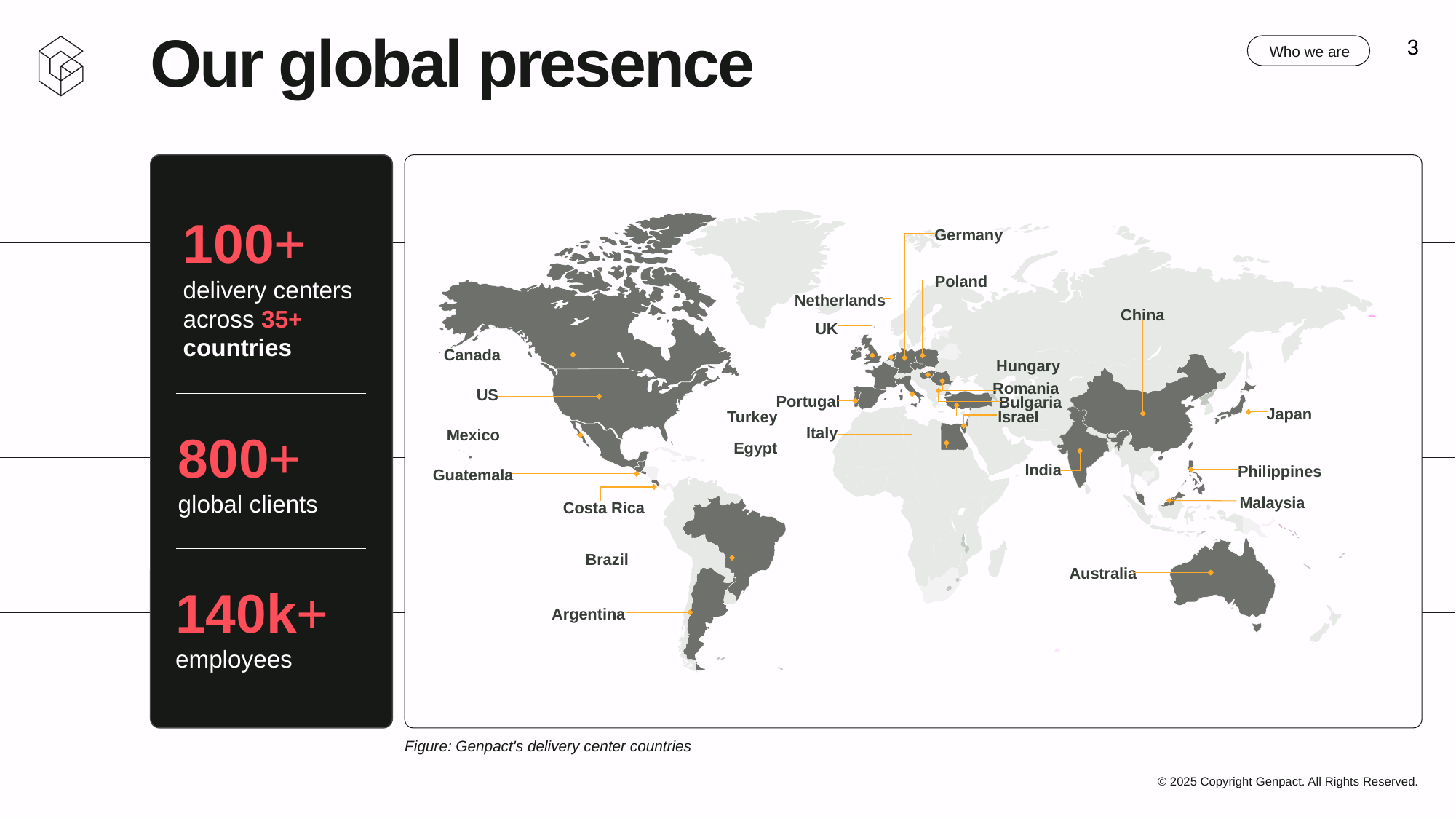

Who we are

3
# Our global presence

100+
delivery centers
across 35+
countries

Germany

Poland

Netherlands

China
UK

Canada
Hungary

Romania

US

Portugal
Bulgaria

Japan

Turkey
Israel

Italy
800+
global clients
Mexico
Egypt

India
Philippines
Guatemala

Malaysia
Costa Rica
Brazil
Australia
140k+
employees
Argentina
Figure: Genpact's delivery center countries
© 2025 Copyright Genpact. All Rights Reserved.